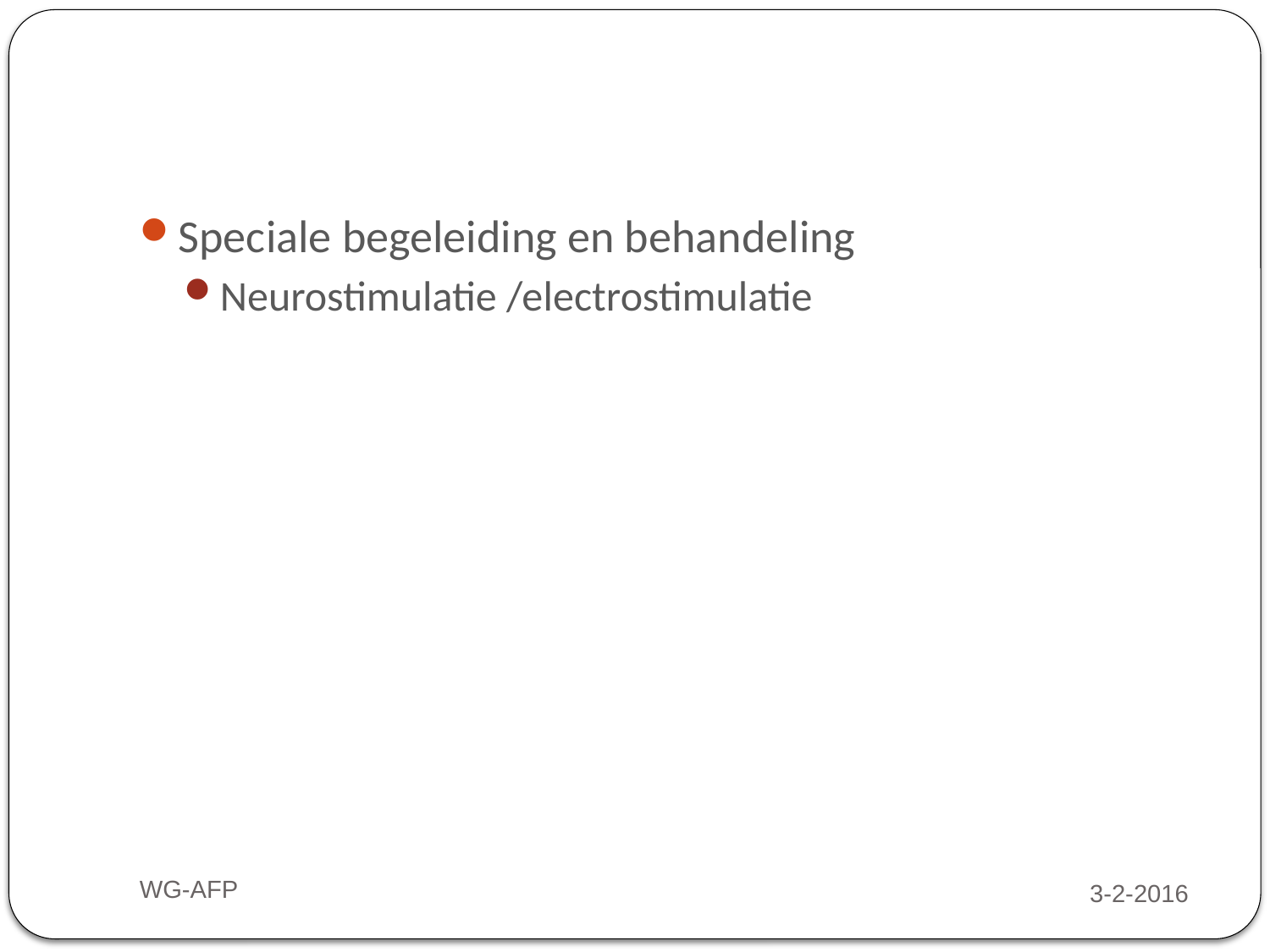

#
Speciale begeleiding en behandeling
Neurostimulatie /electrostimulatie

WG-AFP
3-2-2016